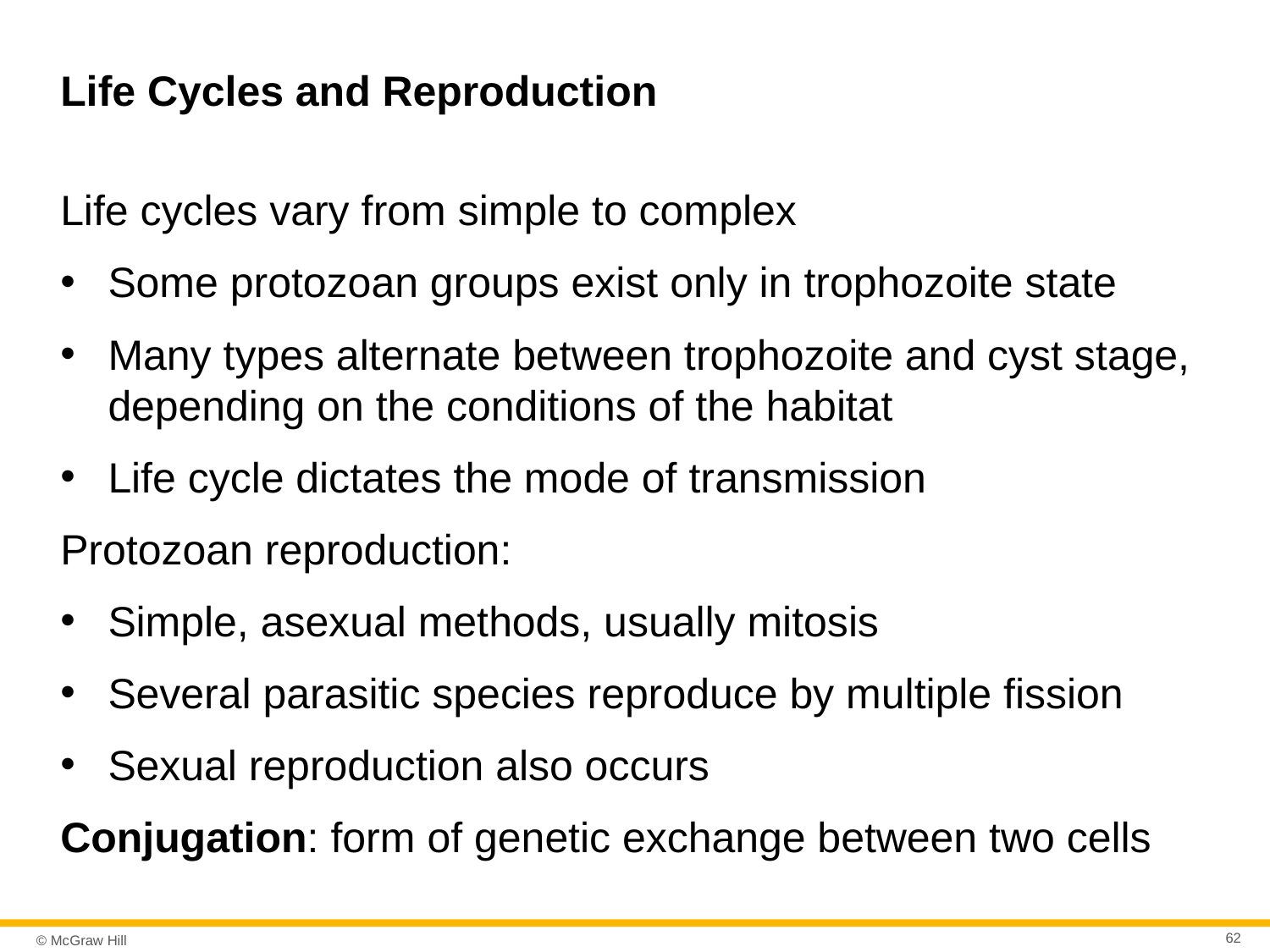

# Life Cycles and Reproduction
Life cycles vary from simple to complex
Some protozoan groups exist only in trophozoite state
Many types alternate between trophozoite and cyst stage, depending on the conditions of the habitat
Life cycle dictates the mode of transmission
Protozoan reproduction:
Simple, asexual methods, usually mitosis
Several parasitic species reproduce by multiple fission
Sexual reproduction also occurs
Conjugation: form of genetic exchange between two cells